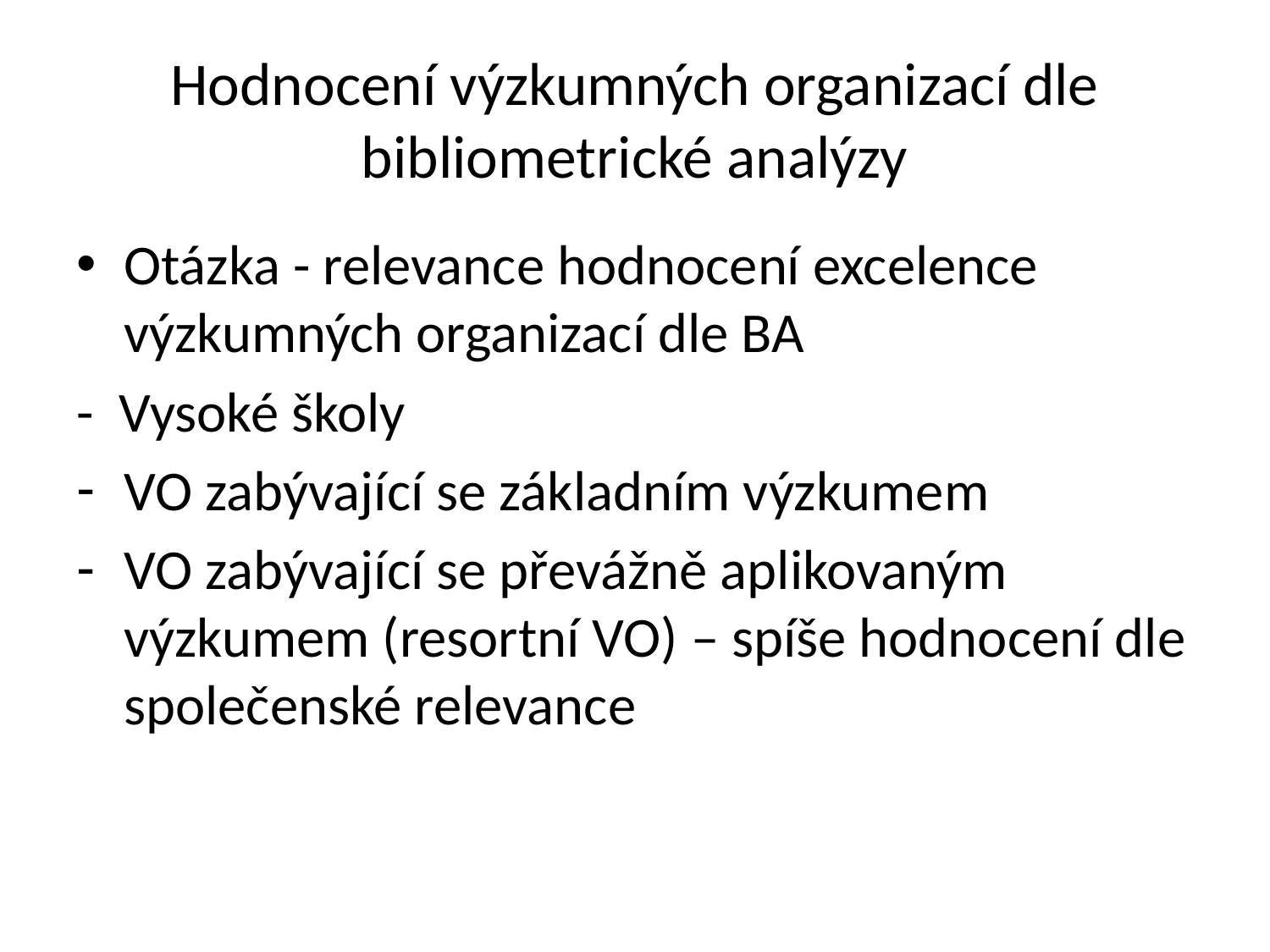

# Hodnocení výzkumných organizací dle bibliometrické analýzy
Otázka - relevance hodnocení excelence výzkumných organizací dle BA
-  Vysoké školy
VO zabývající se základním výzkumem
VO zabývající se převážně aplikovaným výzkumem (resortní VO) – spíše hodnocení dle společenské relevance